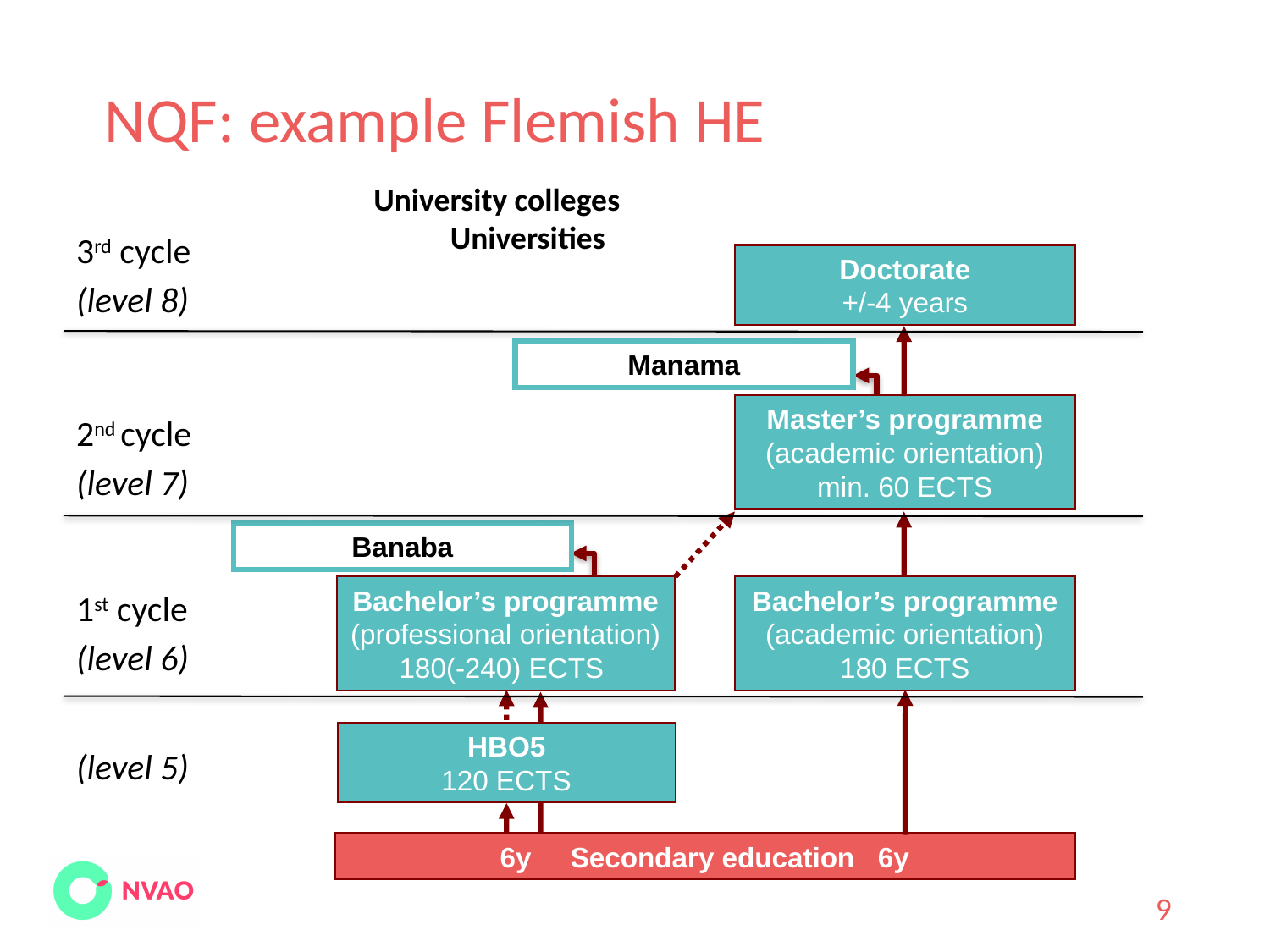

# NQF: example Flemish HE
       University colleges				Universities
3rd cycle
(level 8)

2nd cycle
(level 7)

1st cycle
(level 6)

(level 5)

Doctorate
+/-4 years

Manama
Master’s programme (academic orientation)
min. 60 ECTS

Banaba
Bachelor’s programme (professional orientation)
180(-240) ECTS
Bachelor’s programme (academic orientation)
180 ECTS

HBO5
120 ECTS

6y     Secondary education   6y
9